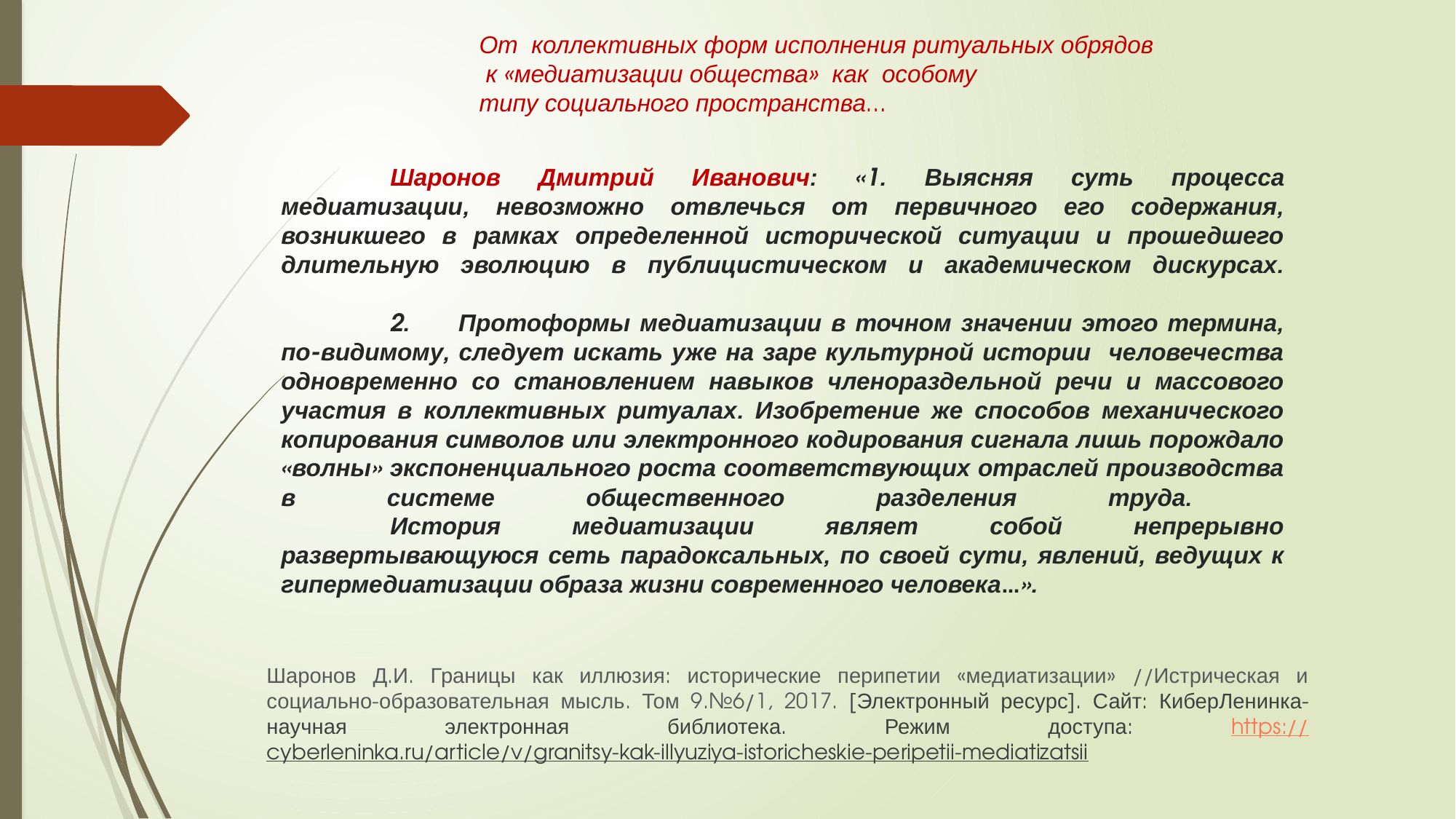

От  коллективных форм исполнения ритуальных обрядов
 к «медиатизации общества»  как  особому
типу социального пространства…
# Шаронов Дмитрий Иванович: «1. Выясняя суть процесса медиатизации, невозможно отвлечься от первичного его содержания, возникшего в рамках определенной исторической ситуации и прошедшего длительную эволюцию в публицистическом и академическом дискурсах. 2.     Протоформы медиатизации в точном значении этого термина, по-видимому, следует искать уже на заре культурной истории  человечества одновременно со становлением навыков членораздельной речи и массового участия в коллективных ритуалах. Изобретение же способов механического копирования символов или электронного кодирования сигнала лишь порождало «волны» экспоненциального роста соответствующих отраслей производства в системе общественного разделения труда. История медиатизации являет собой непрерывно развертывающуюся сеть парадоксальных, по своей сути, явлений, ведущих к гипермедиатизации образа жизни современного человека…».
Шаронов Д.И. Границы как иллюзия: исторические перипетии «медиатизации» //Истрическая и социально-образовательная мысль. Том 9.№6/1, 2017. [Электронный ресурс]. Сайт: КиберЛенинка-научная электронная библиотека. Режим доступа: https://cyberleninka.ru/article/v/granitsy-kak-illyuziya-istoricheskie-peripetii-mediatizatsii